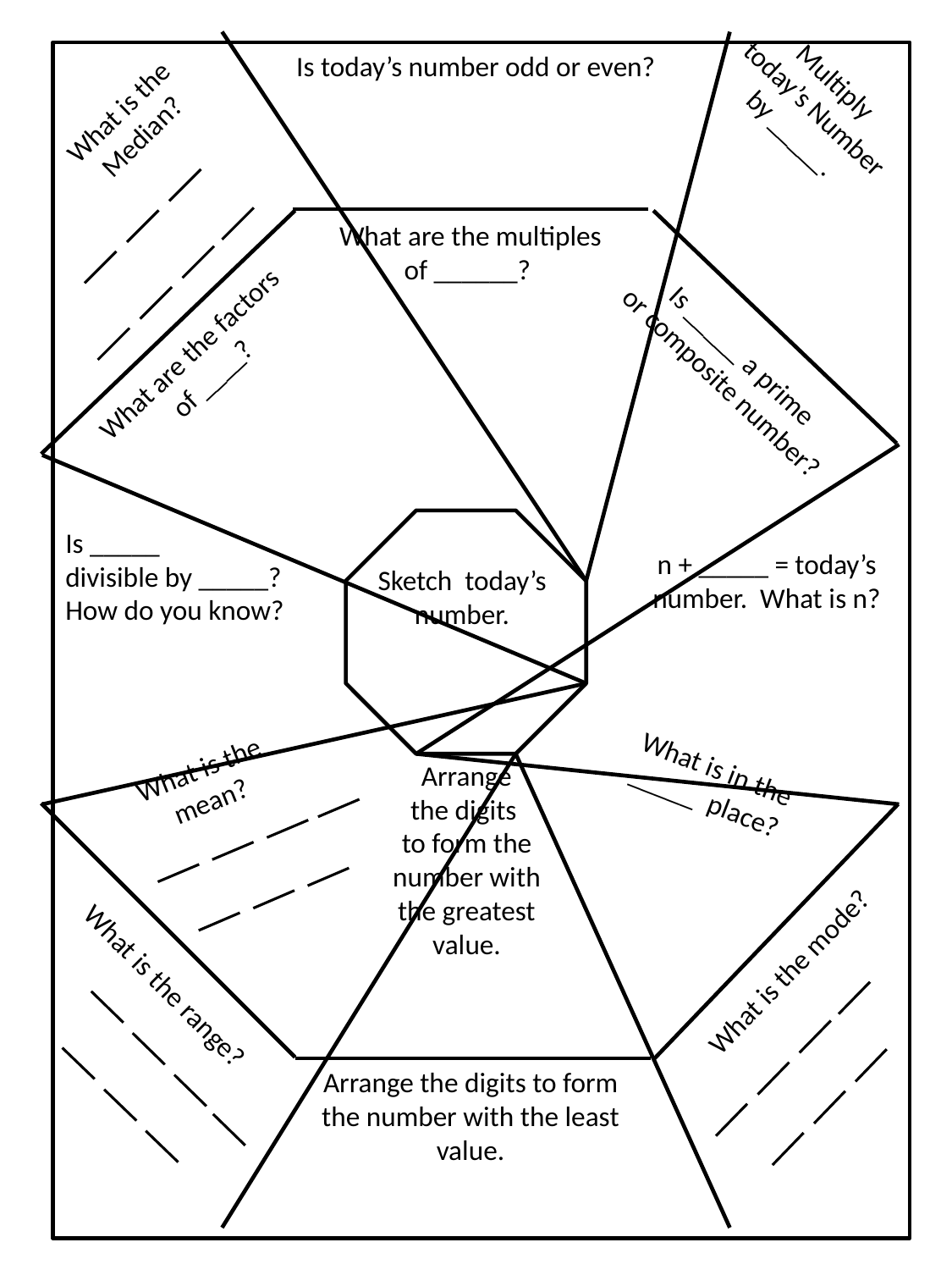

Is today’s number odd or even?
Multiply
today’s Number
 by _____.
What is the Median?

What are the multiples of ______?
What are the factors of ____?
Is _____ a prime
 or composite number?

Is _____
divisible by _____?  How do you know?
n + _____ = today’s number.  What is n?
Sketch  today’s  number.
What is in the _____  place?
What is the mean?
Arrange
the digits
to form the number with the greatest value.
What is the mode?
What is the range?
Arrange the digits to form the number with the least value.